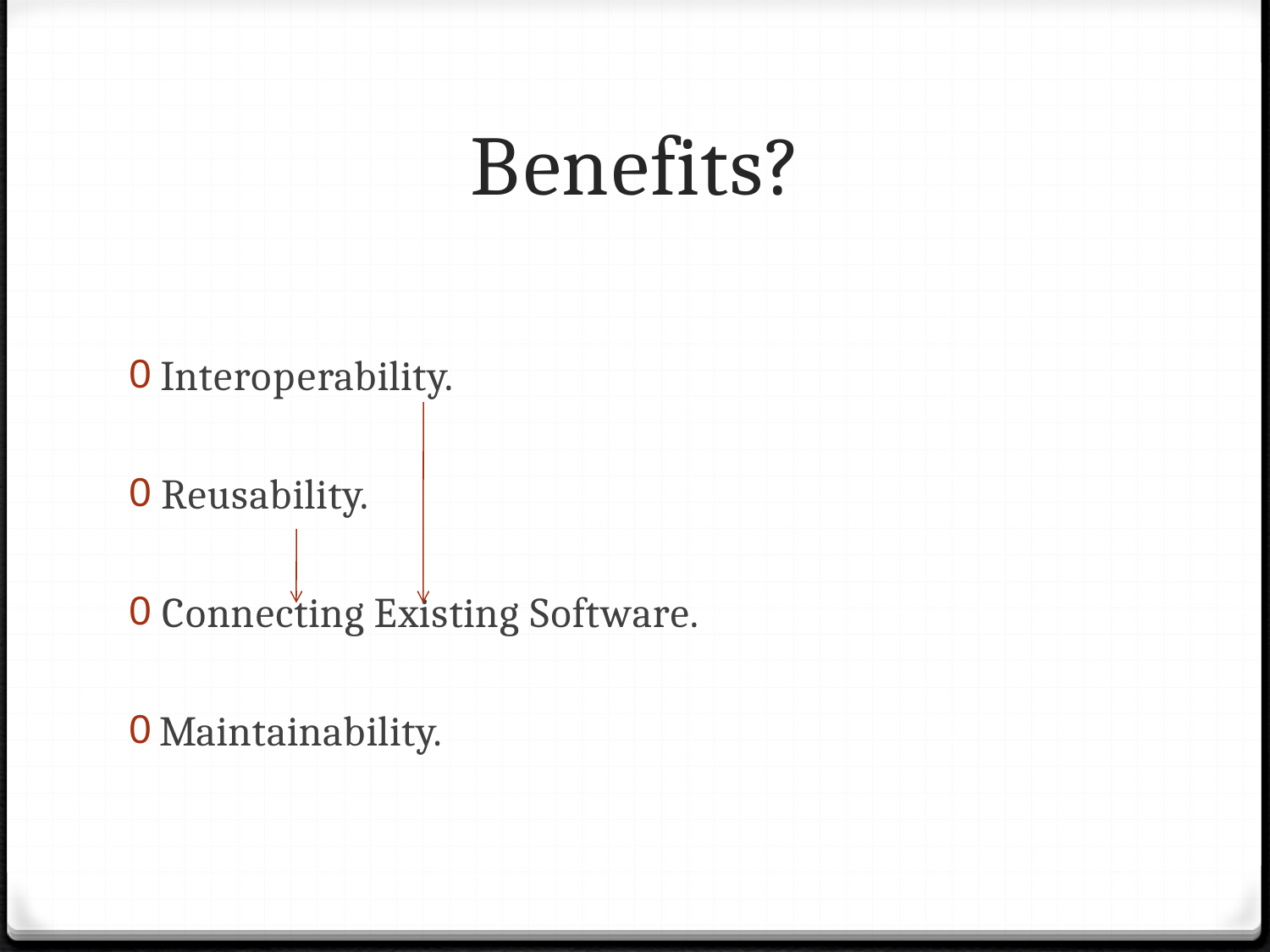

# Benefits?

Interoperability.

Reusability.

Connecting Existing Software.

Maintainability.